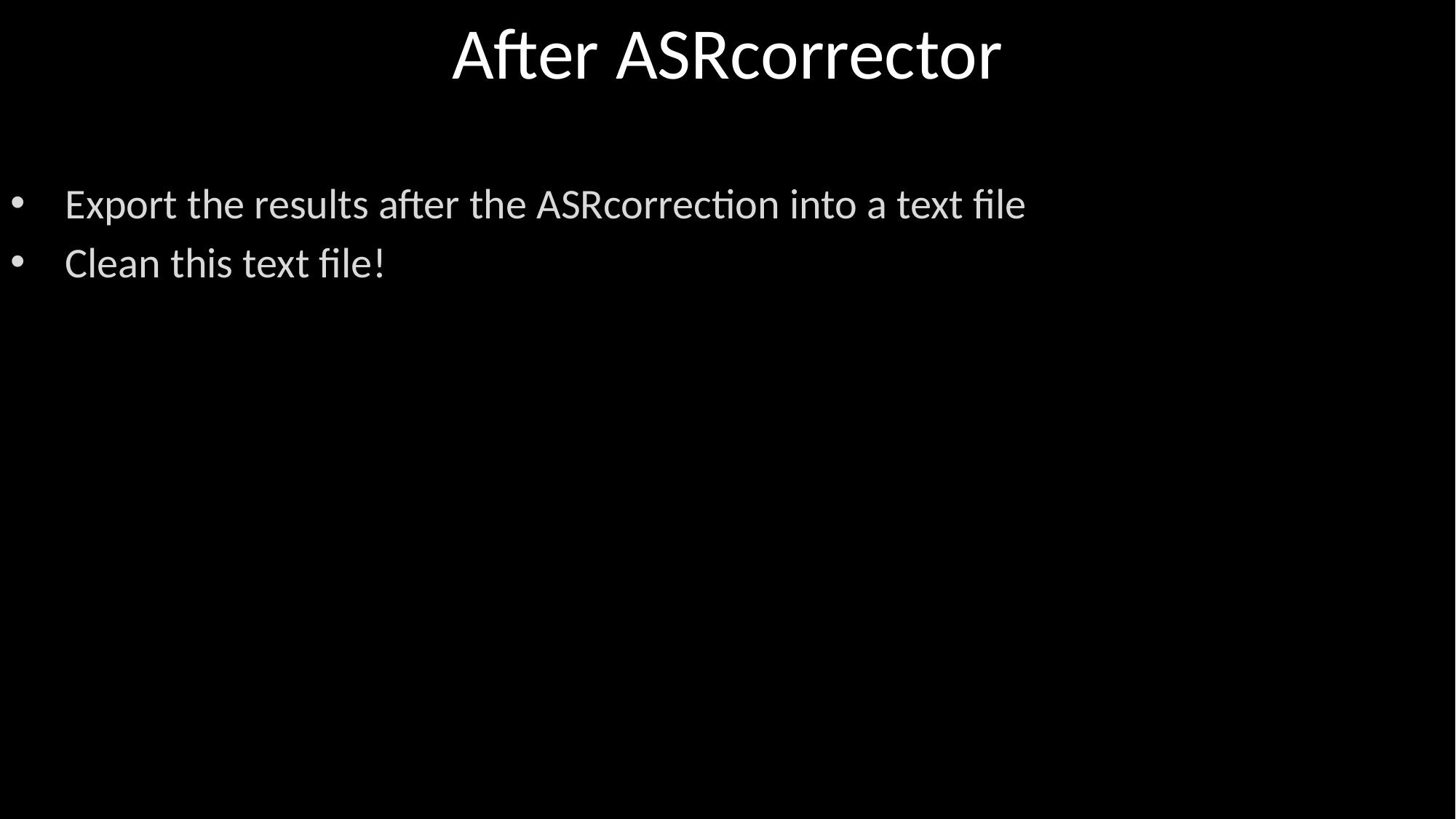

# After ASRcorrector
Export the results after the ASRcorrection into a text file
Clean this text file!